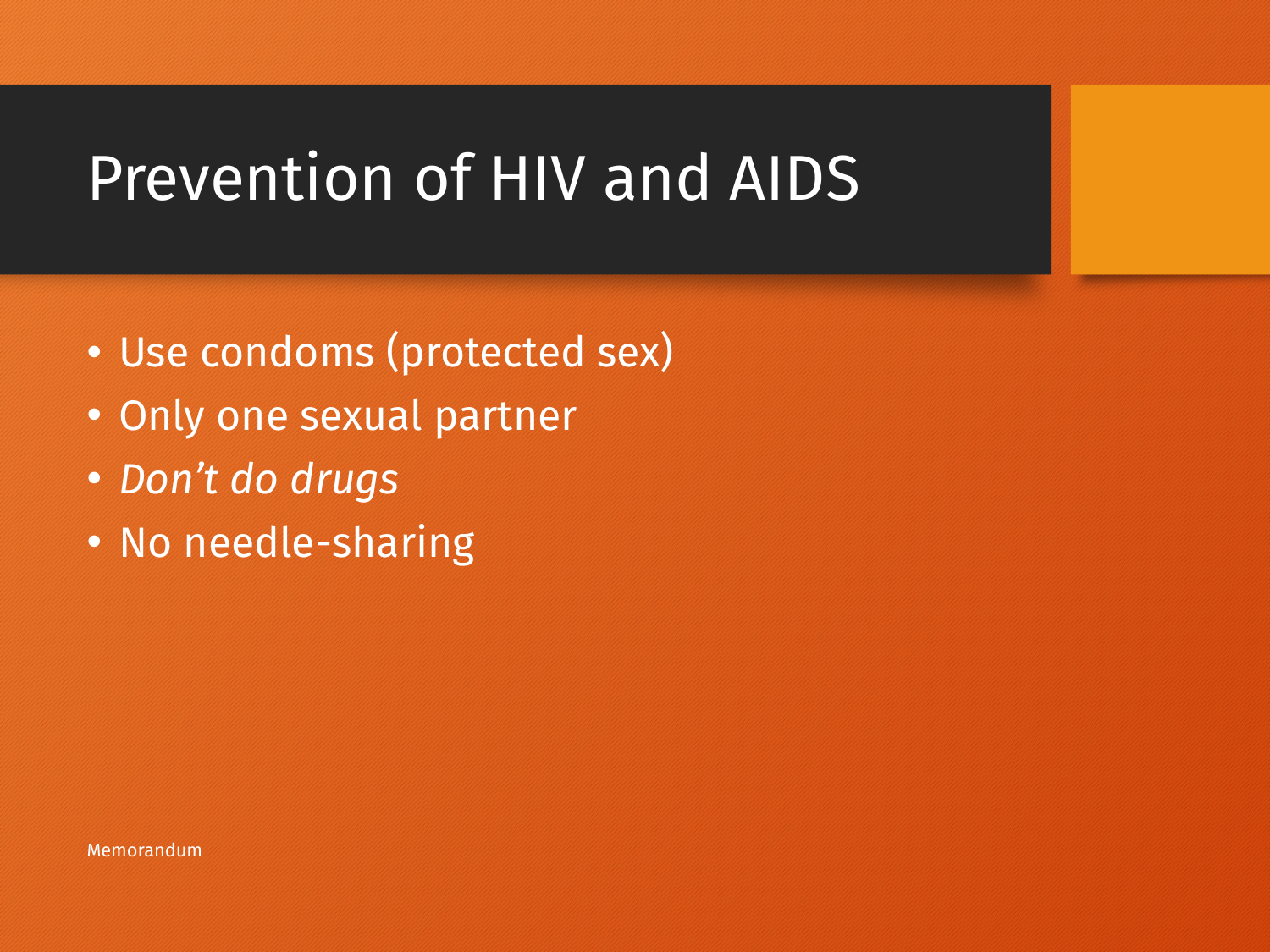

# Prevention of HIV and AIDS
Use condoms (protected sex)
Only one sexual partner
Don’t do drugs
No needle-sharing
Memorandum